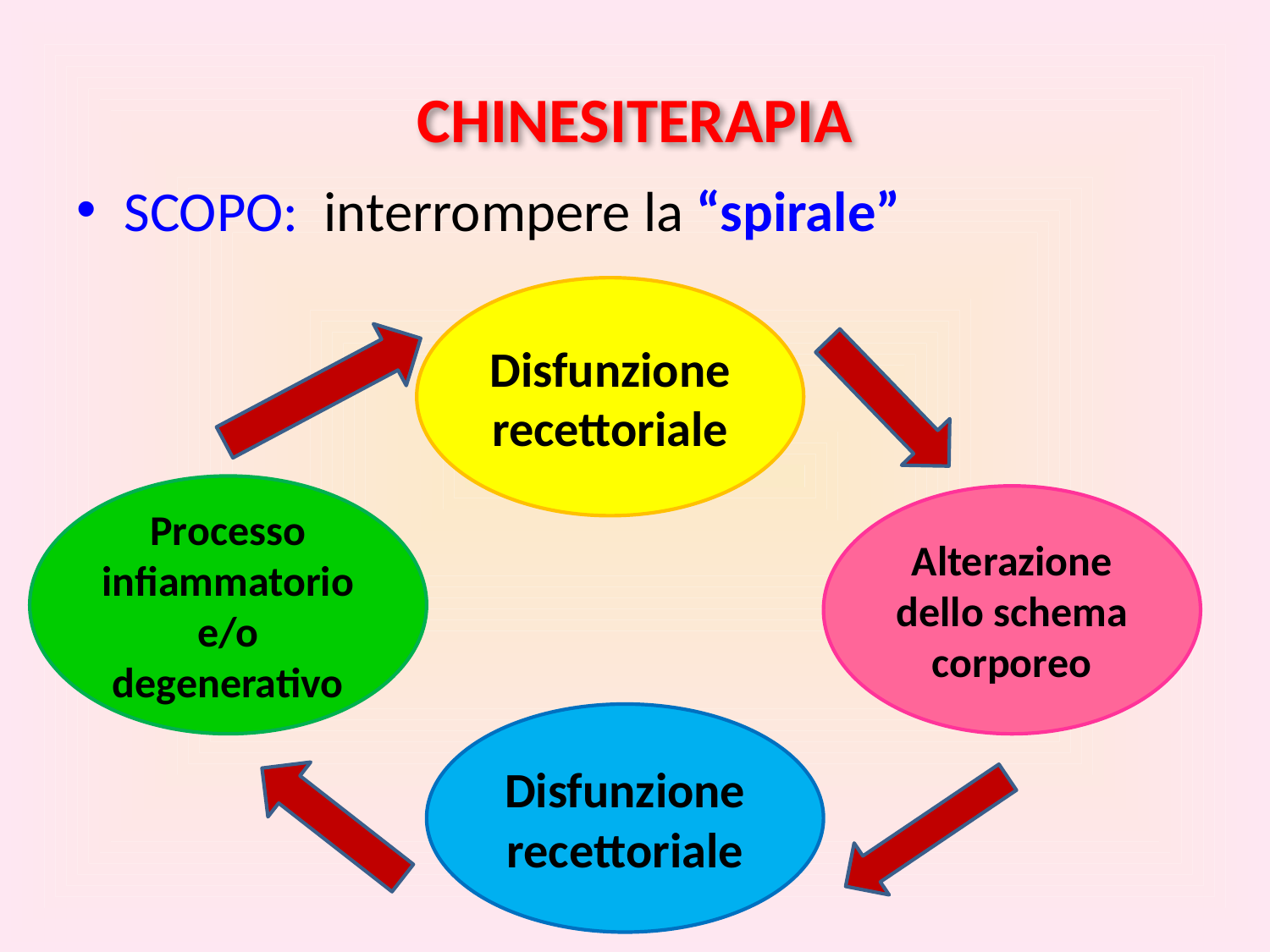

# CHINESITERAPIA
SCOPO:  interrompere la “spirale”

Disfunzione recettoriale

Processo infiammatorio e/o degenerativo
Alterazione dello schema corporeo
Disfunzione recettoriale